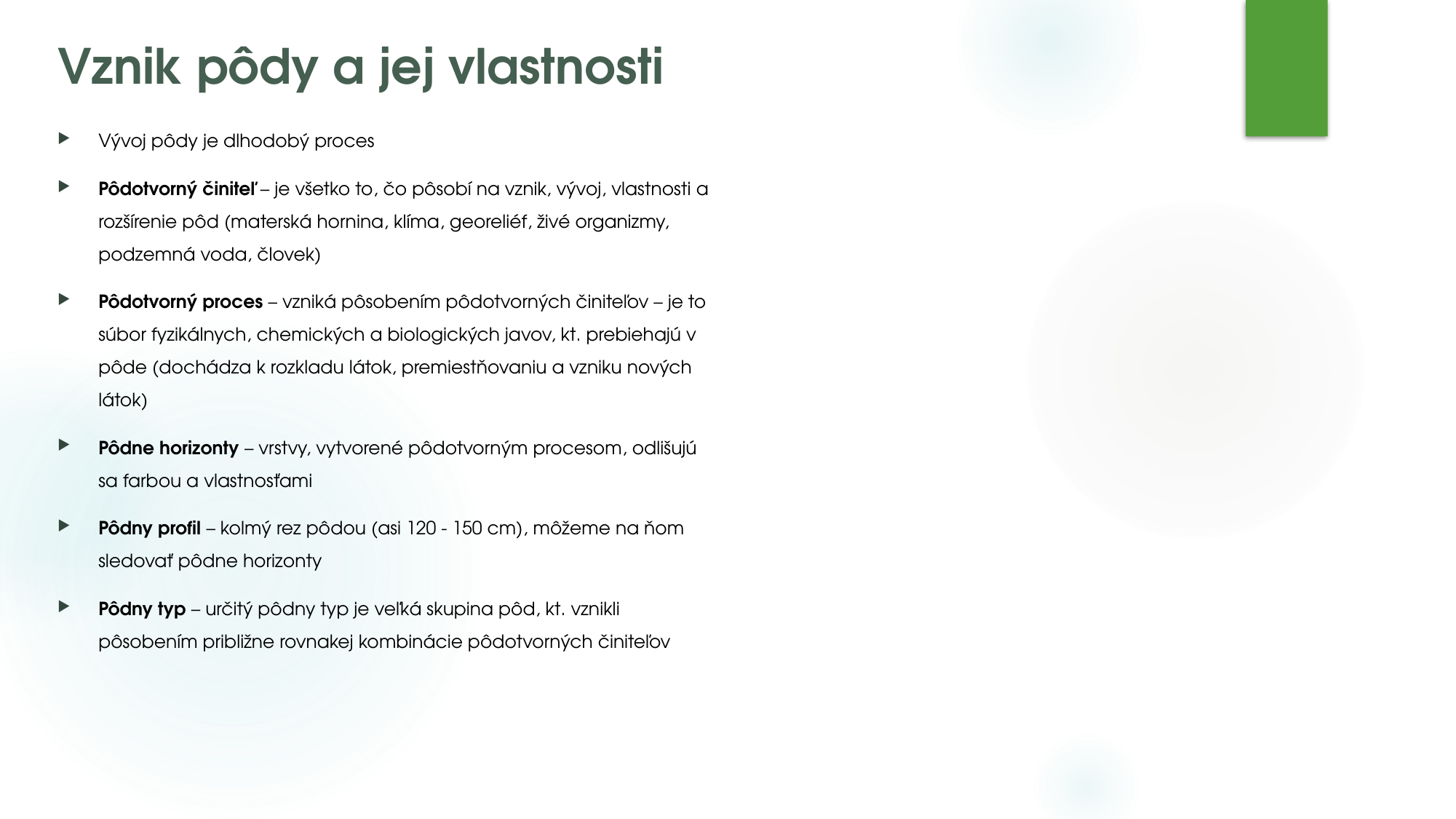

# Vznik pôdy a jej vlastnosti
Vývoj pôdy je dlhodobý proces
Pôdotvorný činiteľ – je všetko to, čo pôsobí na vznik, vývoj, vlastnosti a rozšírenie pôd (materská hornina, klíma, georeliéf, živé organizmy, podzemná voda, človek)
Pôdotvorný proces – vzniká pôsobením pôdotvorných činiteľov – je to súbor fyzikálnych, chemických a biologických javov, kt. prebiehajú v pôde (dochádza k rozkladu látok, premiestňovaniu a vzniku nových látok)
Pôdne horizonty – vrstvy, vytvorené pôdotvorným procesom, odlišujú sa farbou a vlastnosťami
Pôdny profil – kolmý rez pôdou (asi 120 - 150 cm), môžeme na ňom sledovať pôdne horizonty
Pôdny typ – určitý pôdny typ je veľká skupina pôd, kt. vznikli pôsobením približne rovnakej kombinácie pôdotvorných činiteľov